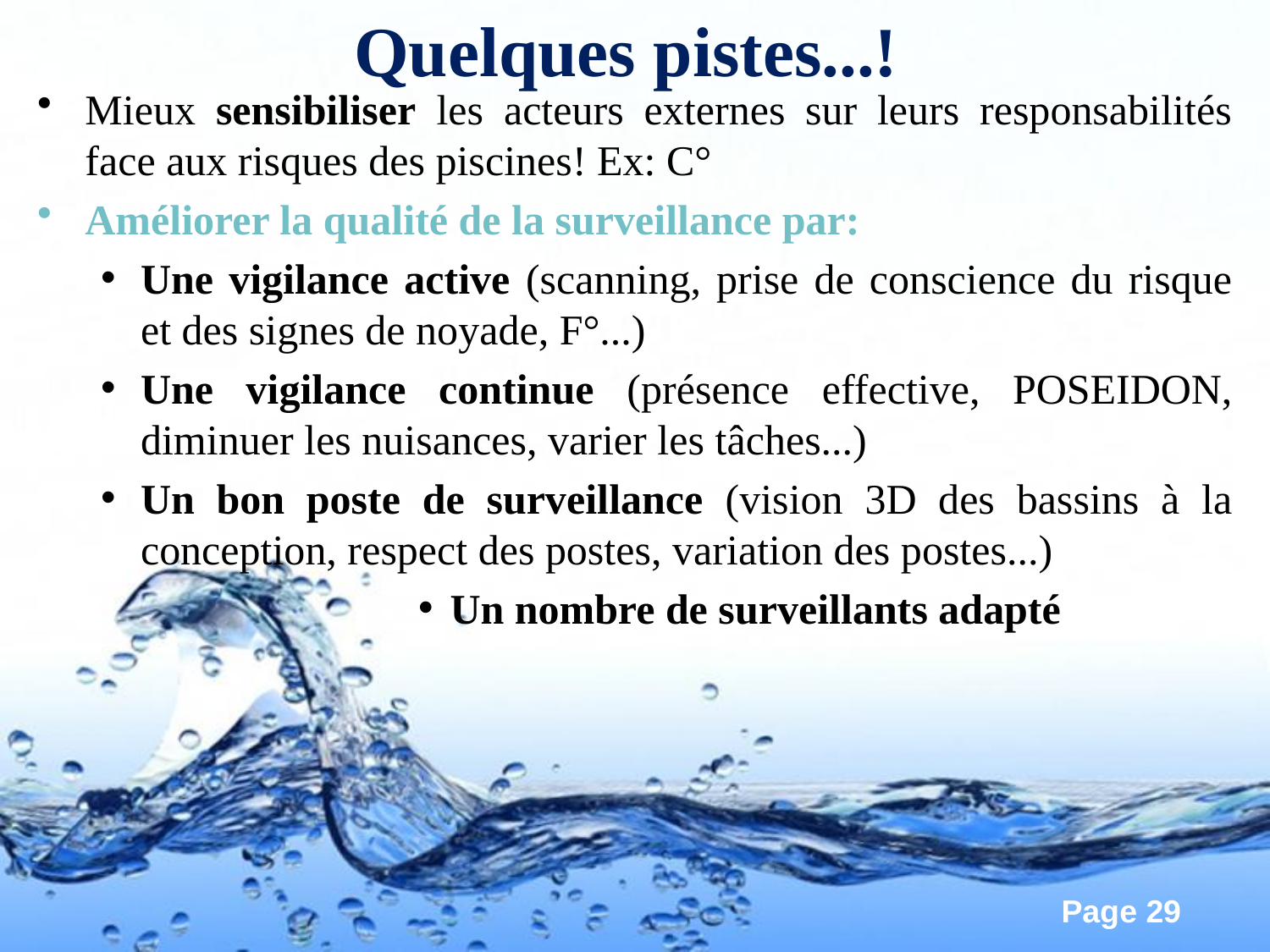

# Quelques pistes...!
Mieux sensibiliser les acteurs externes sur leurs responsabilités face aux risques des piscines! Ex: C°
Améliorer la qualité de la surveillance par:
Une vigilance active (scanning, prise de conscience du risque et des signes de noyade, F°...)
Une vigilance continue (présence effective, POSEIDON, diminuer les nuisances, varier les tâches...)
Un bon poste de surveillance (vision 3D des bassins à la conception, respect des postes, variation des postes...)
Un nombre de surveillants adapté